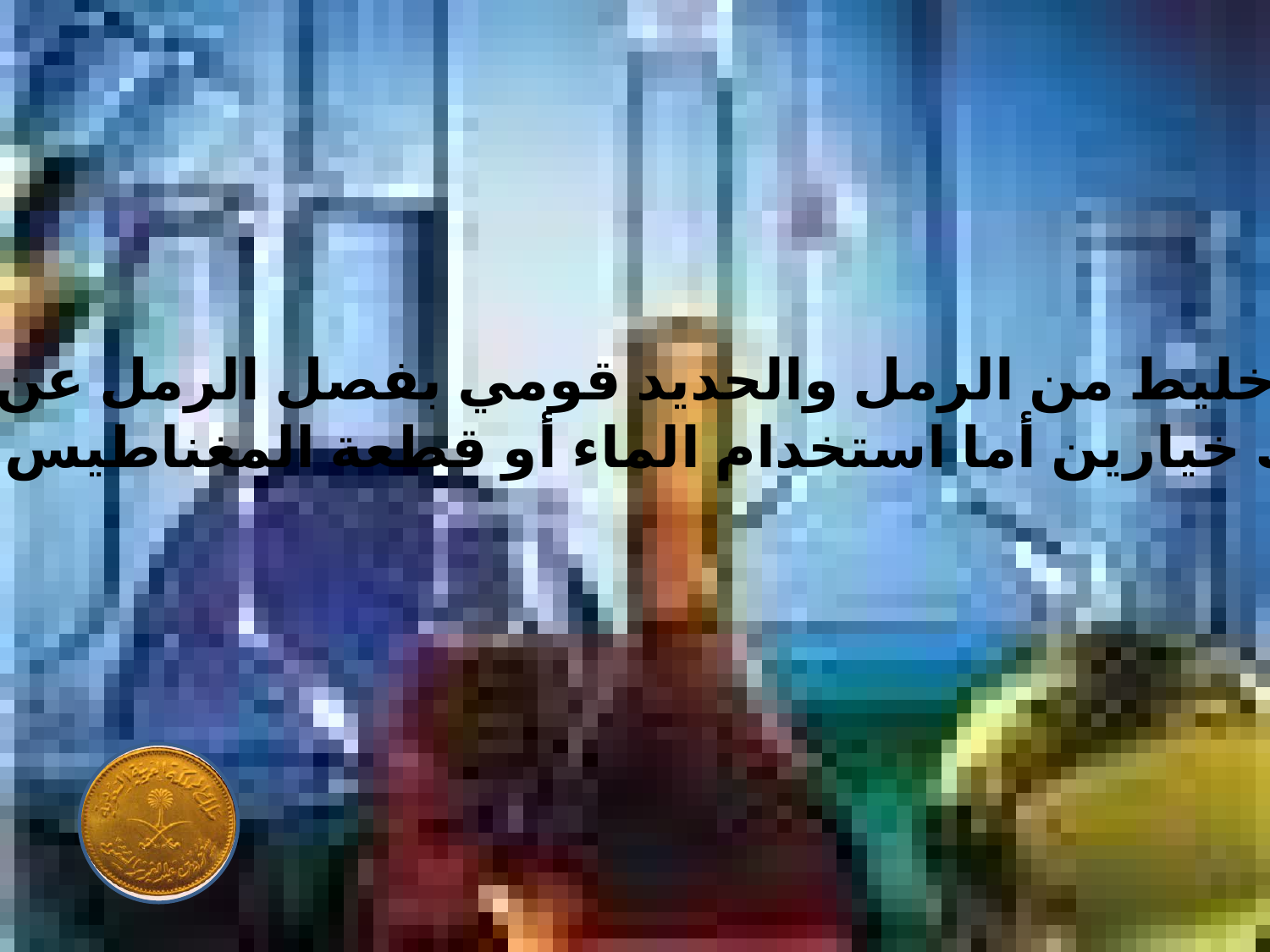

لديك خليط من الرمل والحديد قومي بفصل الرمل عن الحديد
أمامك خيارين أما استخدام الماء أو قطعة المغناطيس